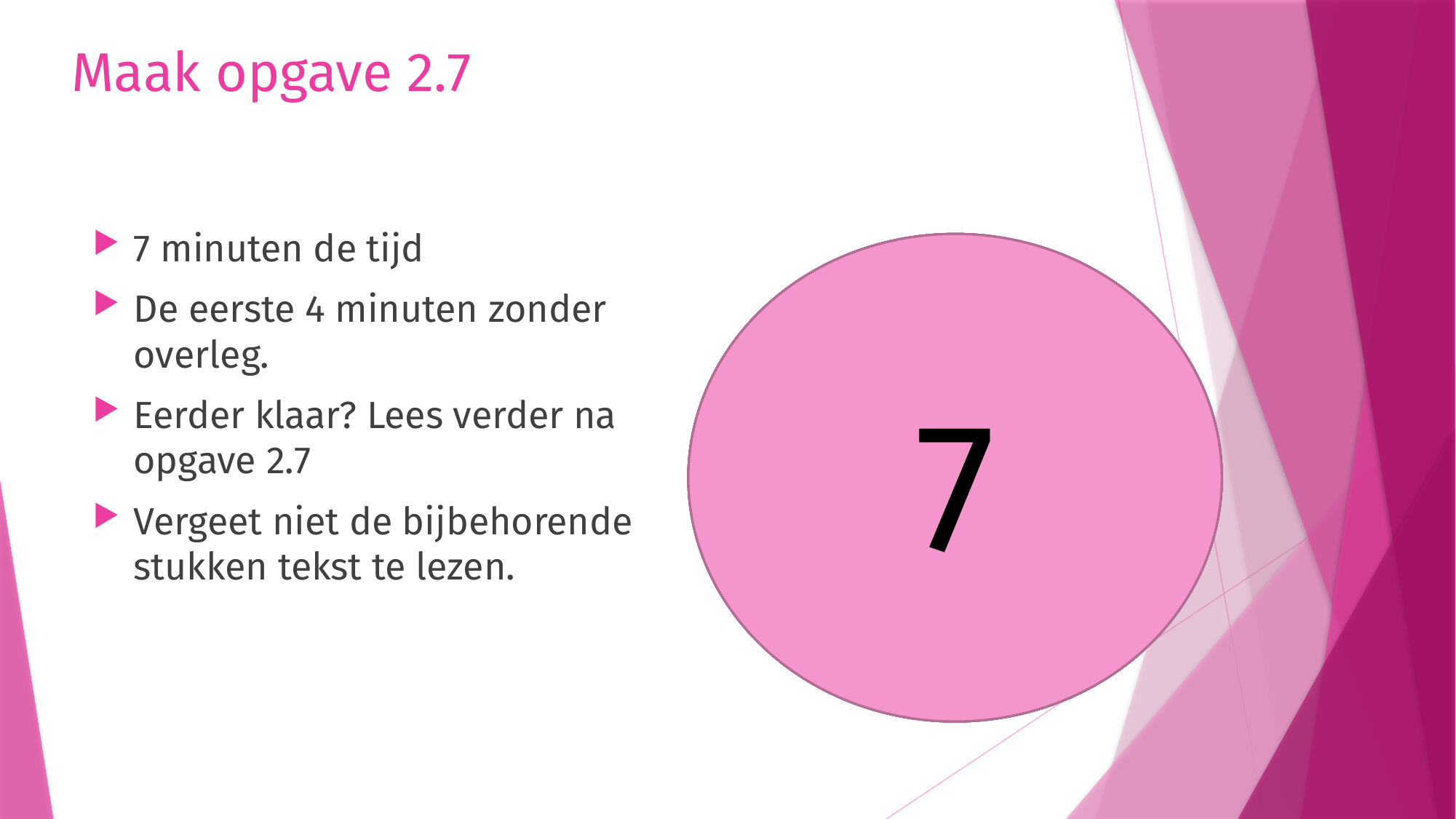

# Maak opgave 2.7
7 minuten de tijd
De eerste 4 minuten zonder overleg.
Eerder klaar? Lees verder na opgave 2.7
Vergeet niet de bijbehorende stukken tekst te lezen.
5
6
7
4
3
1
2